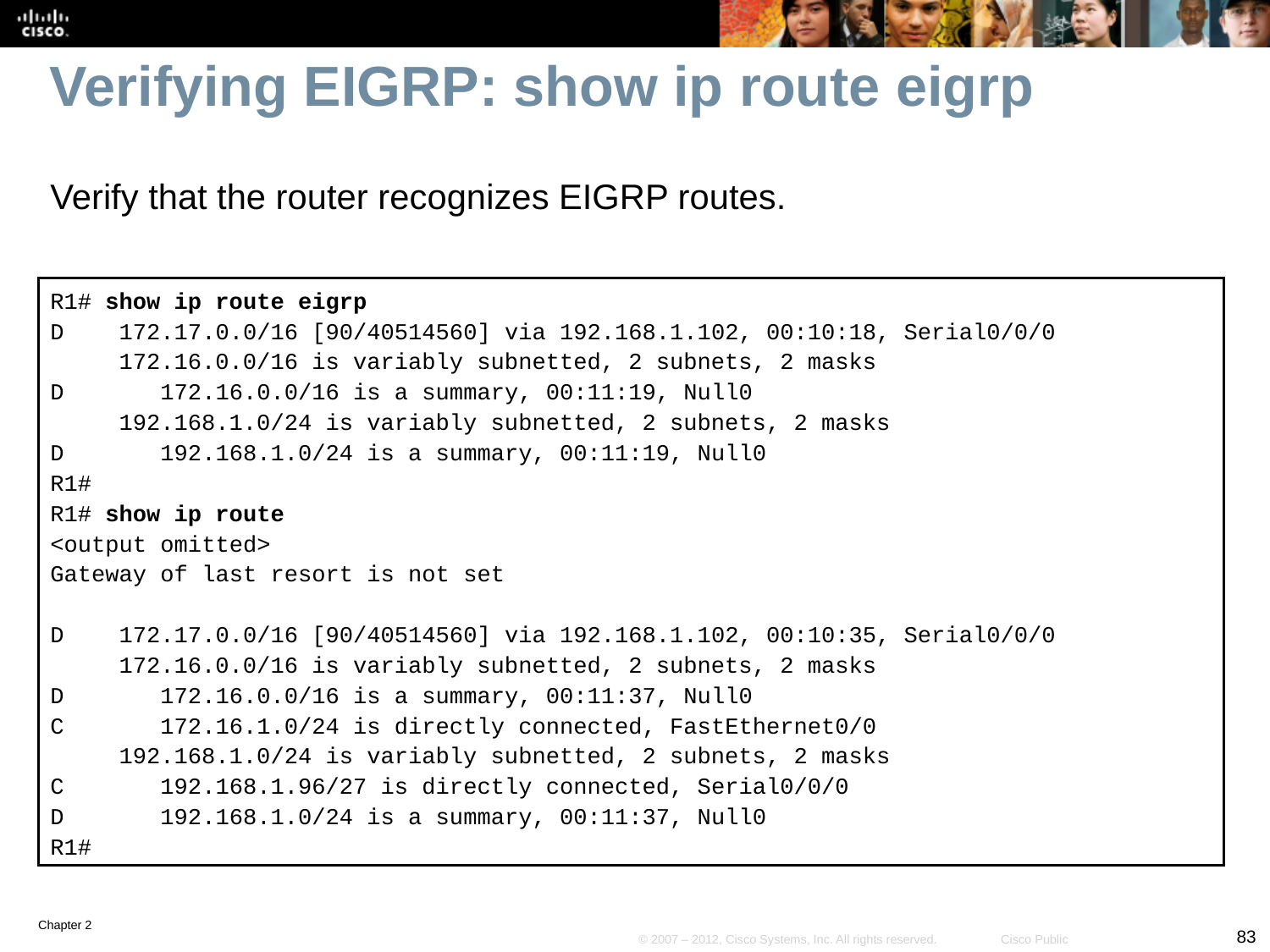

# Verifying EIGRP: show ip route eigrp
Verify that the router recognizes EIGRP routes.

R1# show ip route eigrp
D    172.17.0.0/16 [90/40514560] via 192.168.1.102, 00:10:18, Serial0/0/0
     172.16.0.0/16 is variably subnetted, 2 subnets, 2 masks
D       172.16.0.0/16 is a summary, 00:11:19, Null0
     192.168.1.0/24 is variably subnetted, 2 subnets, 2 masks
D       192.168.1.0/24 is a summary, 00:11:19, Null0
R1#
R1# show ip route
<output omitted>
Gateway of last resort is not set

D    172.17.0.0/16 [90/40514560] via 192.168.1.102, 00:10:35, Serial0/0/0
     172.16.0.0/16 is variably subnetted, 2 subnets, 2 masks
D       172.16.0.0/16 is a summary, 00:11:37, Null0
C       172.16.1.0/24 is directly connected, FastEthernet0/0
     192.168.1.0/24 is variably subnetted, 2 subnets, 2 masks
C       192.168.1.96/27 is directly connected, Serial0/0/0
D       192.168.1.0/24 is a summary, 00:11:37, Null0
R1#